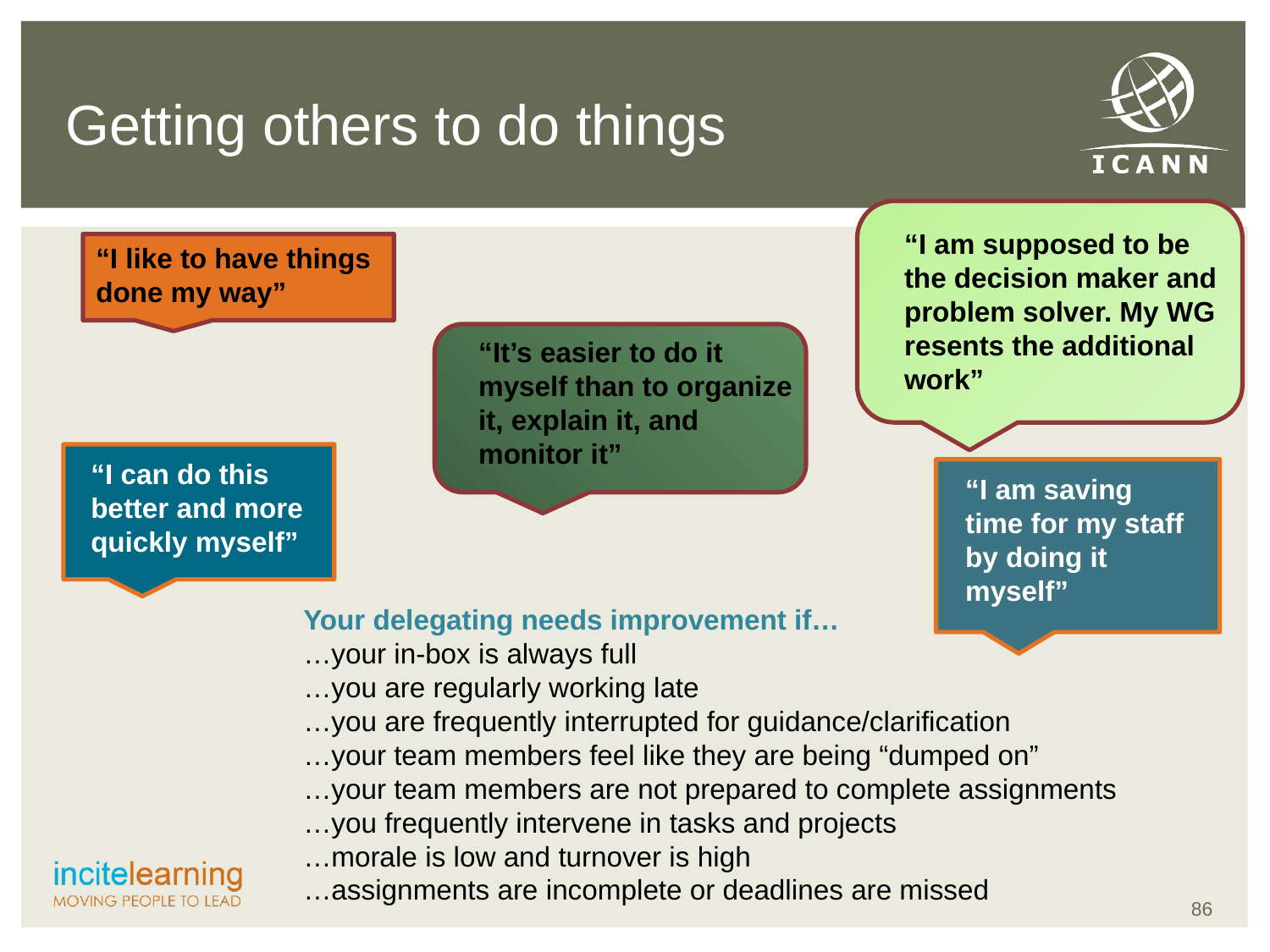

# Getting others to do things

“I am supposed to be the decision maker and problem solver. My WG resents the additional work”

“I like to have things done my way”

“It’s easier to do it myself than to organize it, explain it, and monitor it”

“I can do this better and more quickly myself”

“I am saving time for my staff by doing it myself”
Your delegating needs improvement if…
…your in-box is always full
…you are regularly working late
…you are frequently interrupted for guidance/clarification
…your team members feel like they are being “dumped on”
…your team members are not prepared to complete assignments
…you frequently intervene in tasks and projects
…morale is low and turnover is high
…assignments are incomplete or deadlines are missed
86